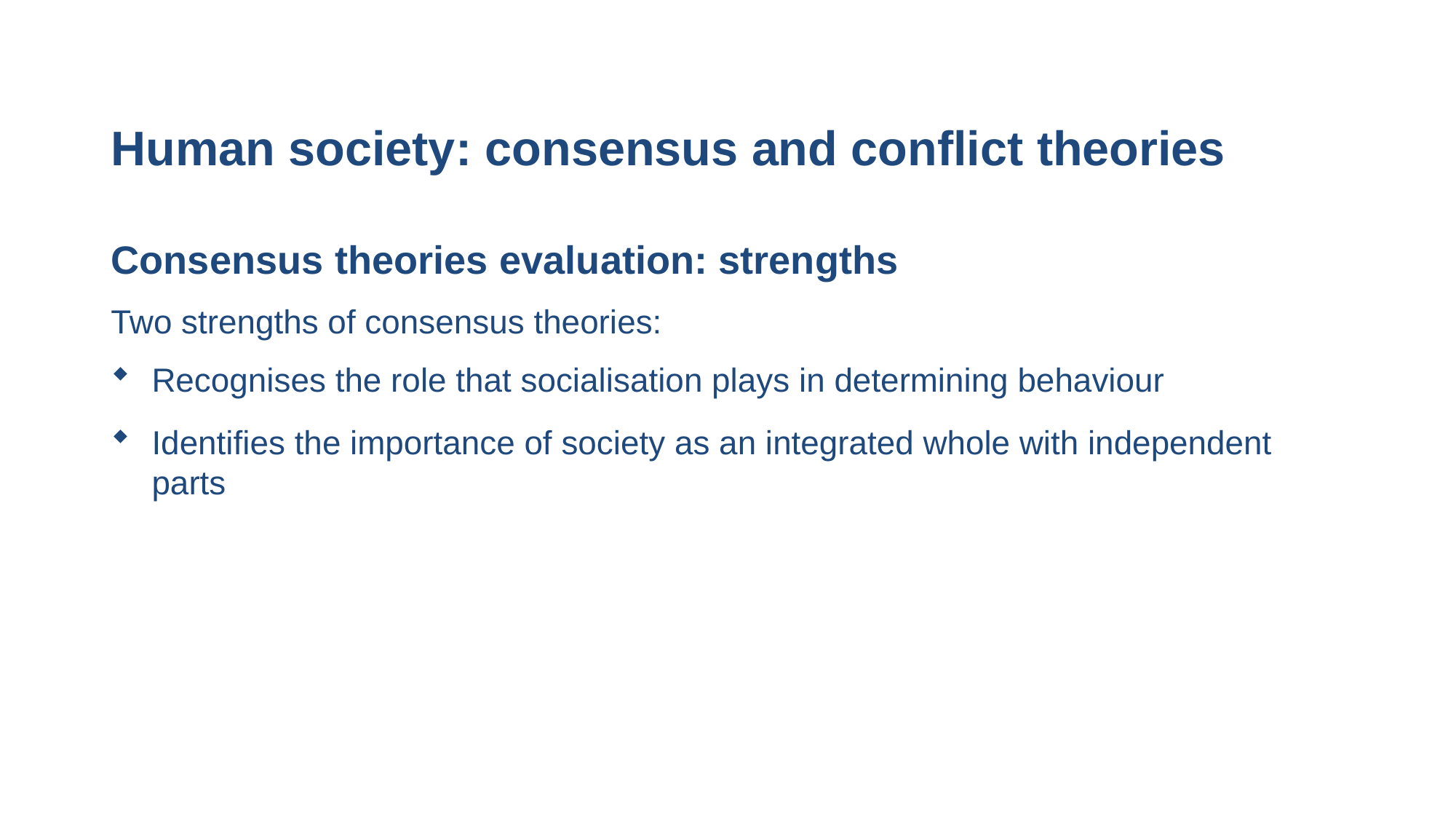

# Human society: consensus and conflict theories
Consensus theories evaluation: strengths
Two strengths of consensus theories:
Recognises the role that socialisation plays in determining behaviour
Identifies the importance of society as an integrated whole with independent parts